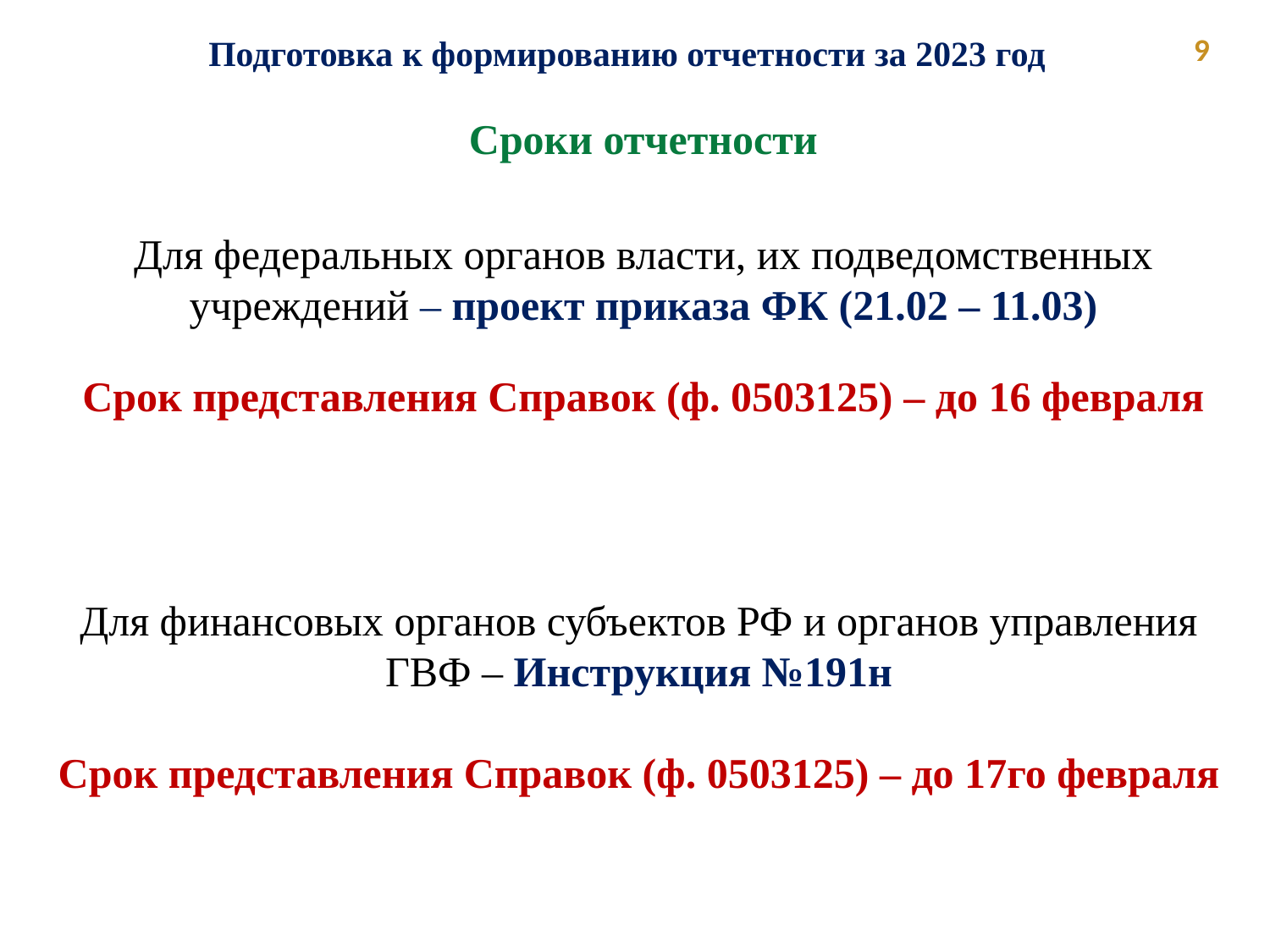

9
Подготовка к формированию отчетности за 2023 год
Сроки отчетности
Для федеральных органов власти, их подведомственных учреждений – проект приказа ФК (21.02 – 11.03)

Срок представления Справок (ф. 0503125) – до 16 февраля
Для финансовых органов субъектов РФ и органов управления ГВФ – Инструкция №191н

Срок представления Справок (ф. 0503125) – до 17го февраля